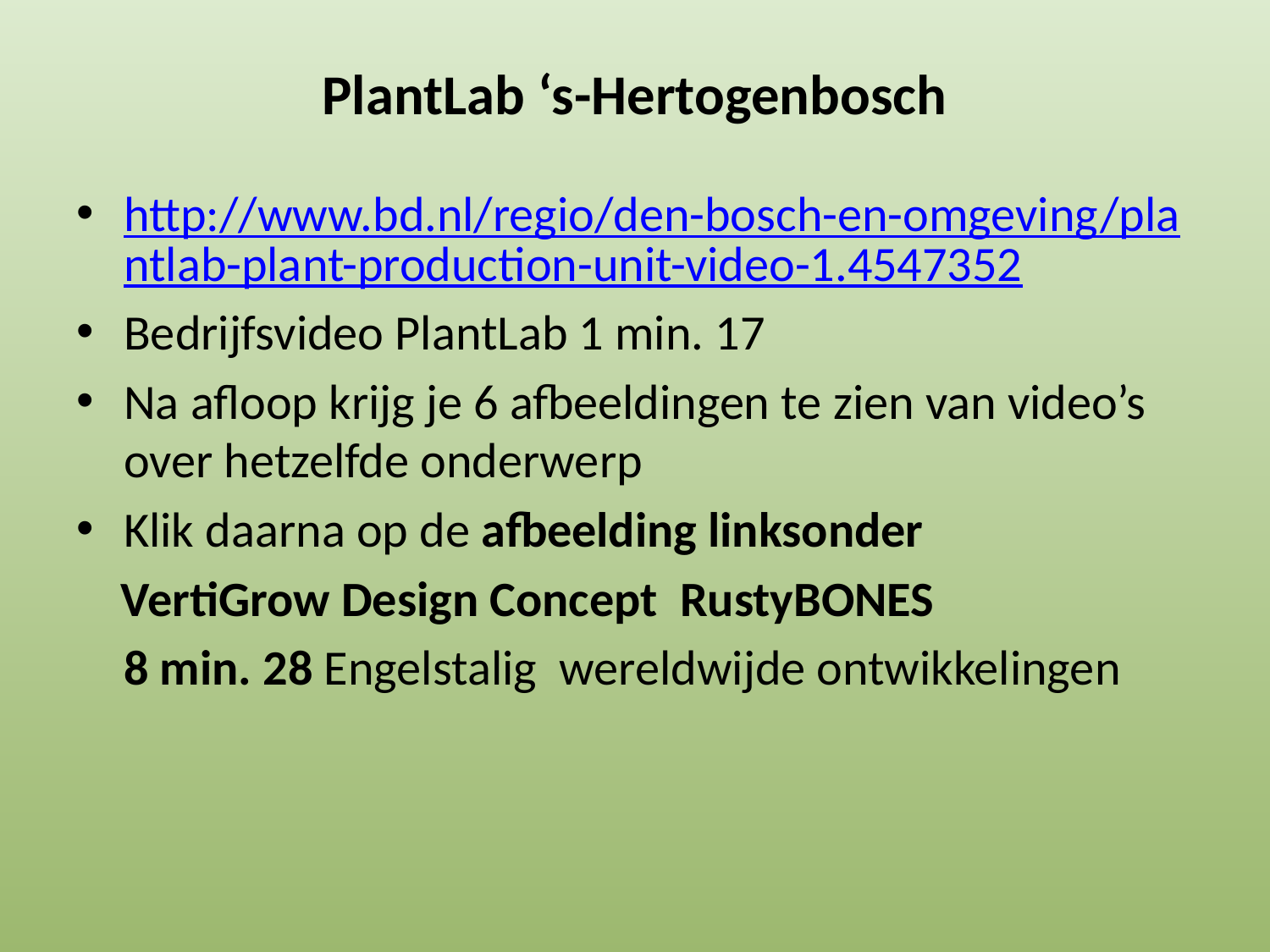

# PlantLab ‘s-Hertogenbosch
http://www.bd.nl/regio/den-bosch-en-omgeving/plantlab-plant-production-unit-video-1.4547352
Bedrijfsvideo PlantLab 1 min. 17
Na afloop krijg je 6 afbeeldingen te zien van video’s over hetzelfde onderwerp
Klik daarna op de afbeelding linksonder
    VertiGrow Design Concept  RustyBONES
	8 min. 28 Engelstalig  wereldwijde ontwikkelingen